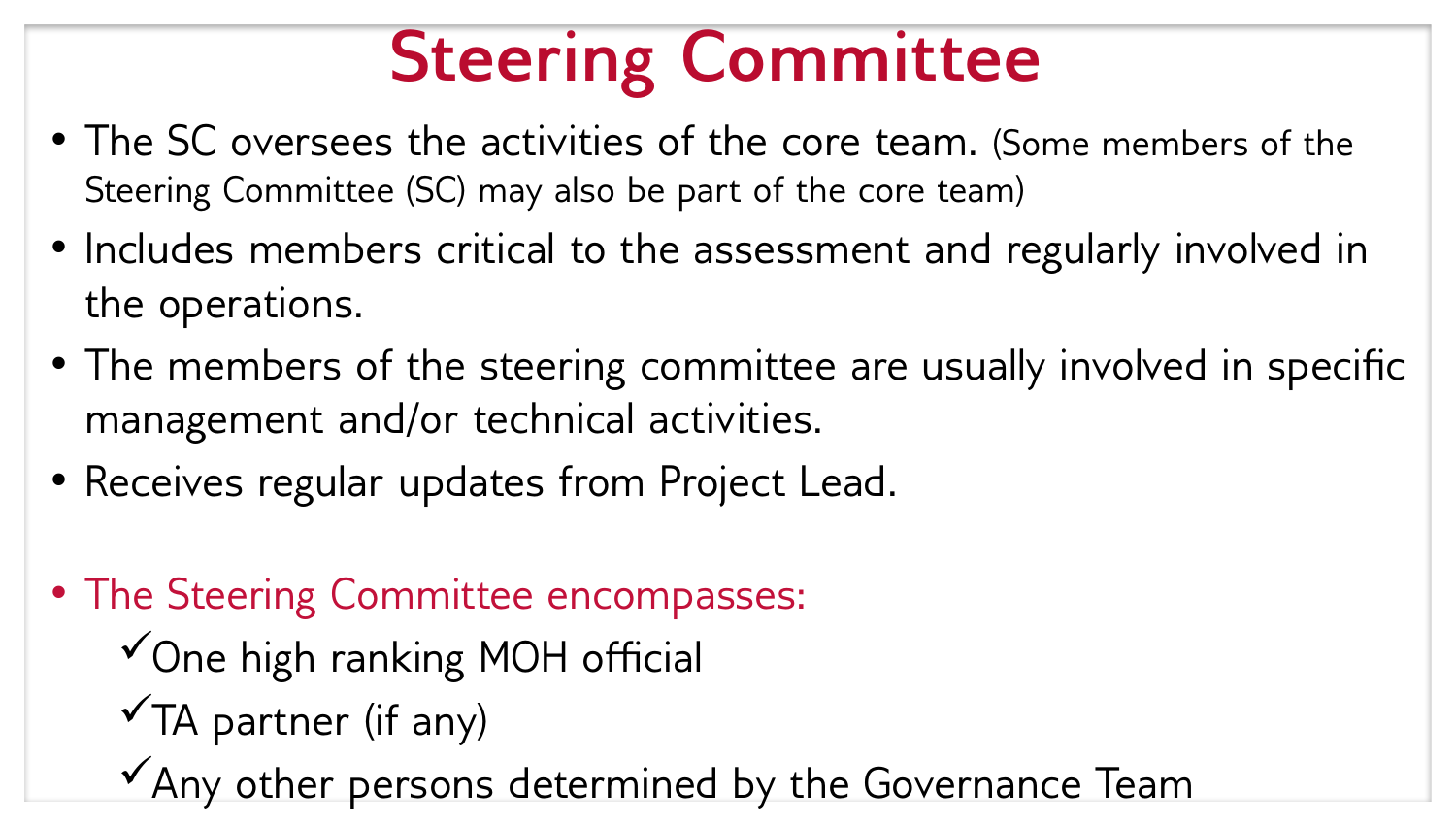

# Steering Committee
The SC oversees the activities of the core team. (Some members of the Steering Committee (SC) may also be part of the core team)
Includes members critical to the assessment and regularly involved in the operations.
The members of the steering committee are usually involved in specific management and/or technical activities.
Receives regular updates from Project Lead.

The Steering Committee encompasses:
One high ranking MOH official
TA partner (if any)
Any other persons determined by the Governance Team